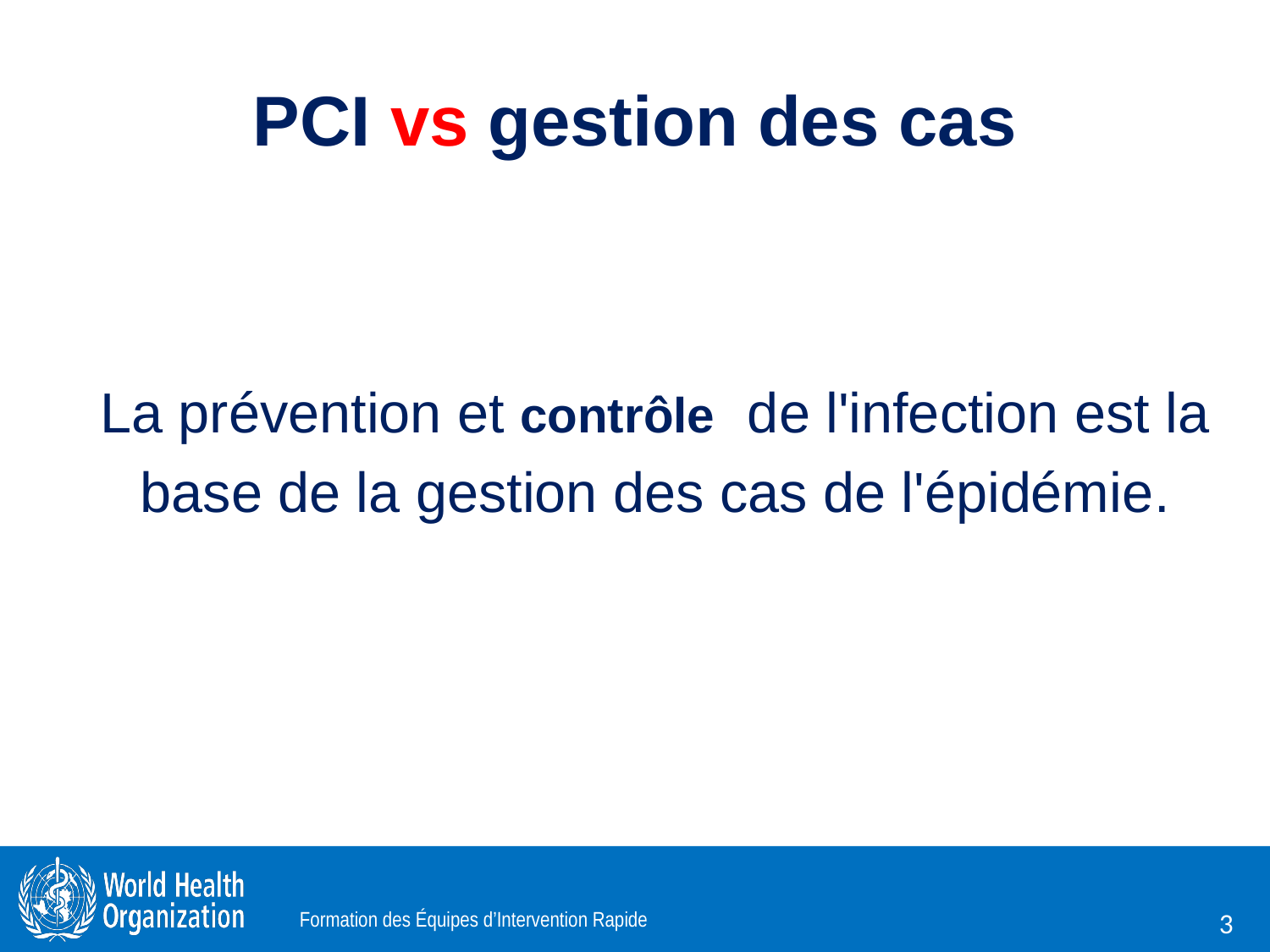

# PCI vs gestion des cas

La prévention et contrôle de l'infection est la base de la gestion des cas de l'épidémie.